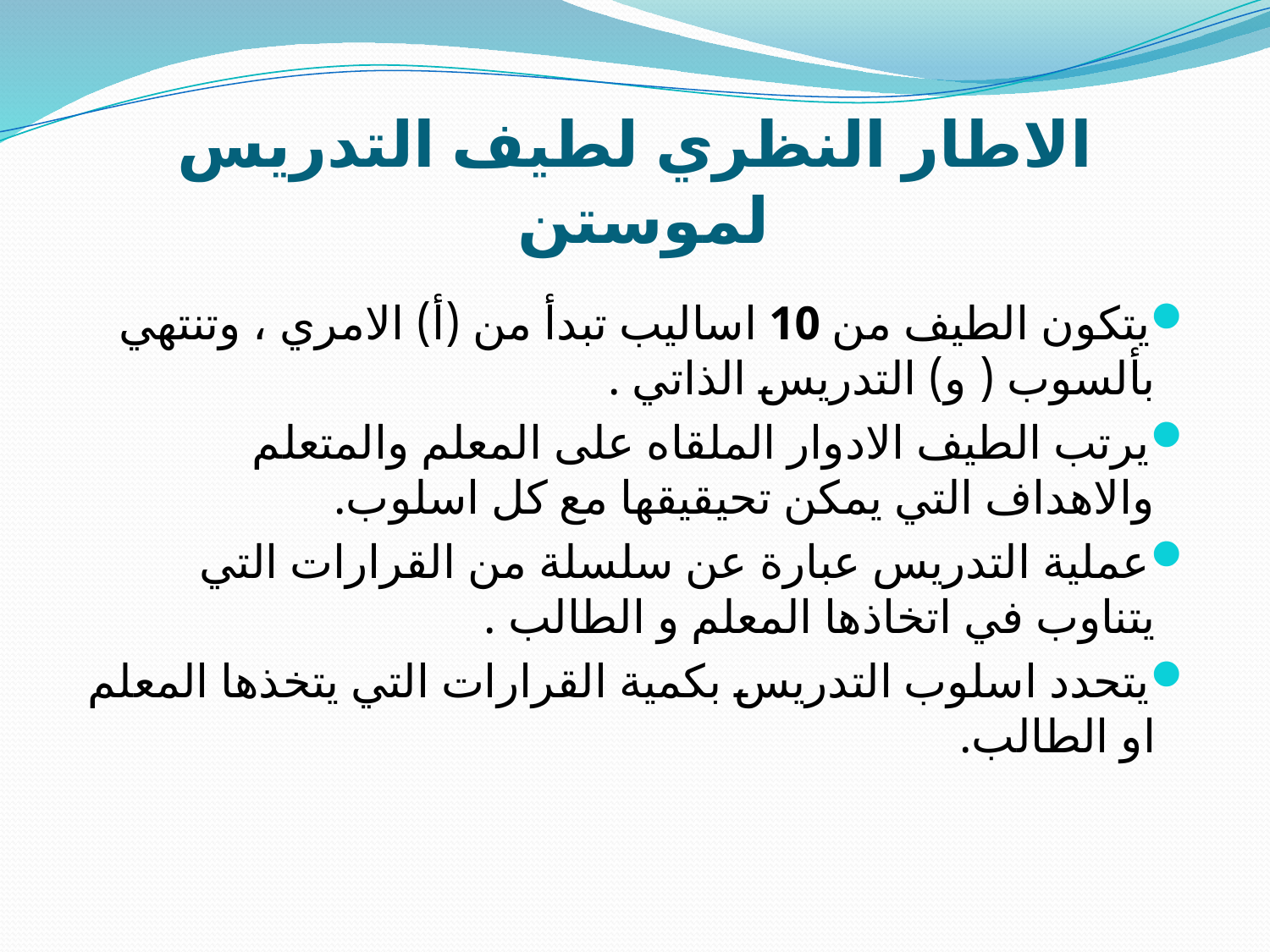

# الاطار النظري لطيف التدريس لموستن
يتكون الطيف من 10 اساليب تبدأ من (أ) الامري ، وتنتهي بألسوب ( و) التدريس الذاتي .
يرتب الطيف الادوار الملقاه على المعلم والمتعلم والاهداف التي يمكن تحيقيقها مع كل اسلوب.
عملية التدريس عبارة عن سلسلة من القرارات التي يتناوب في اتخاذها المعلم و الطالب .
يتحدد اسلوب التدريس بكمية القرارات التي يتخذها المعلم او الطالب.